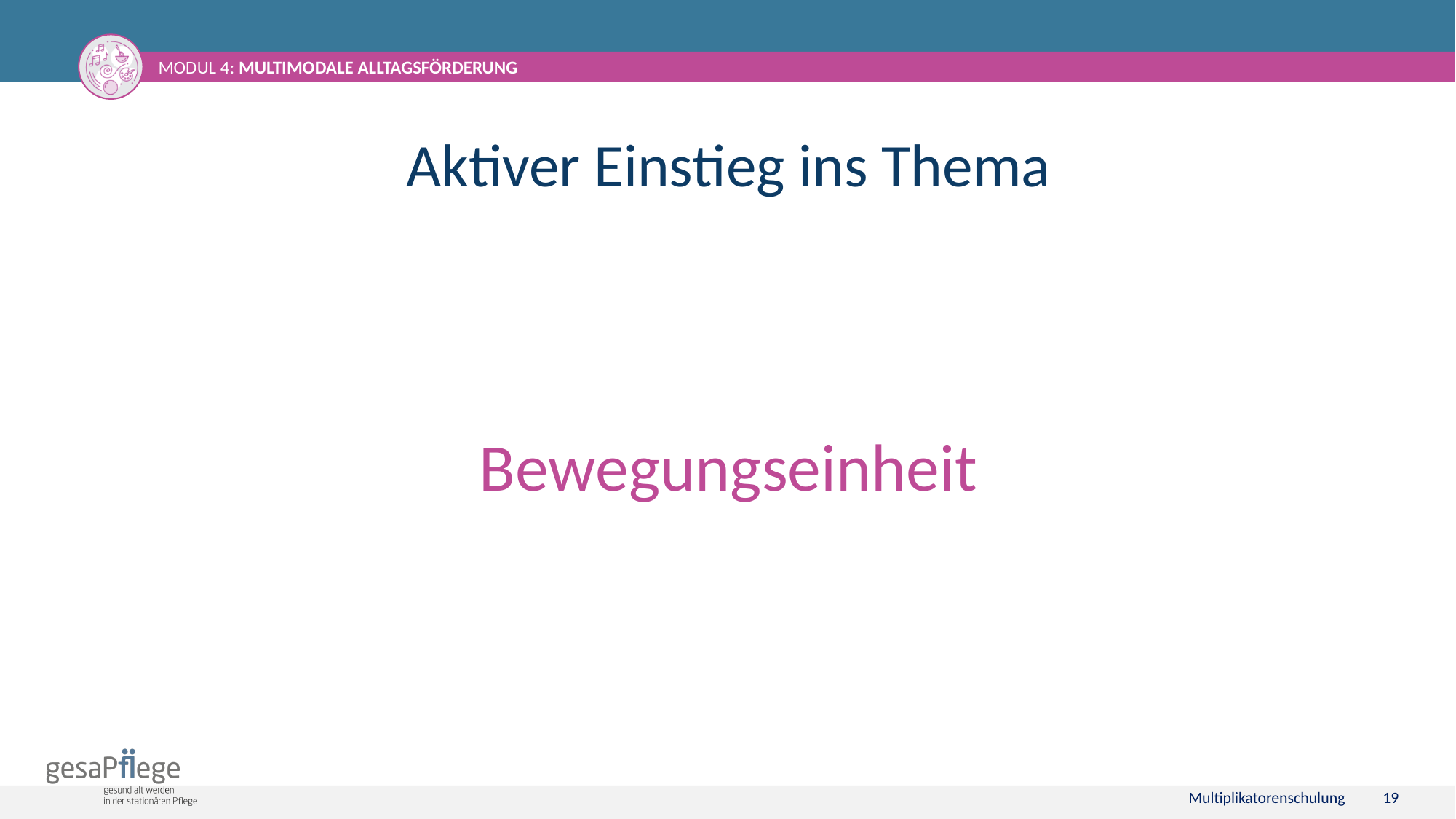

# Aktiver Einstieg ins Thema
Bewegungseinheit
Multiplikatorenschulung
19